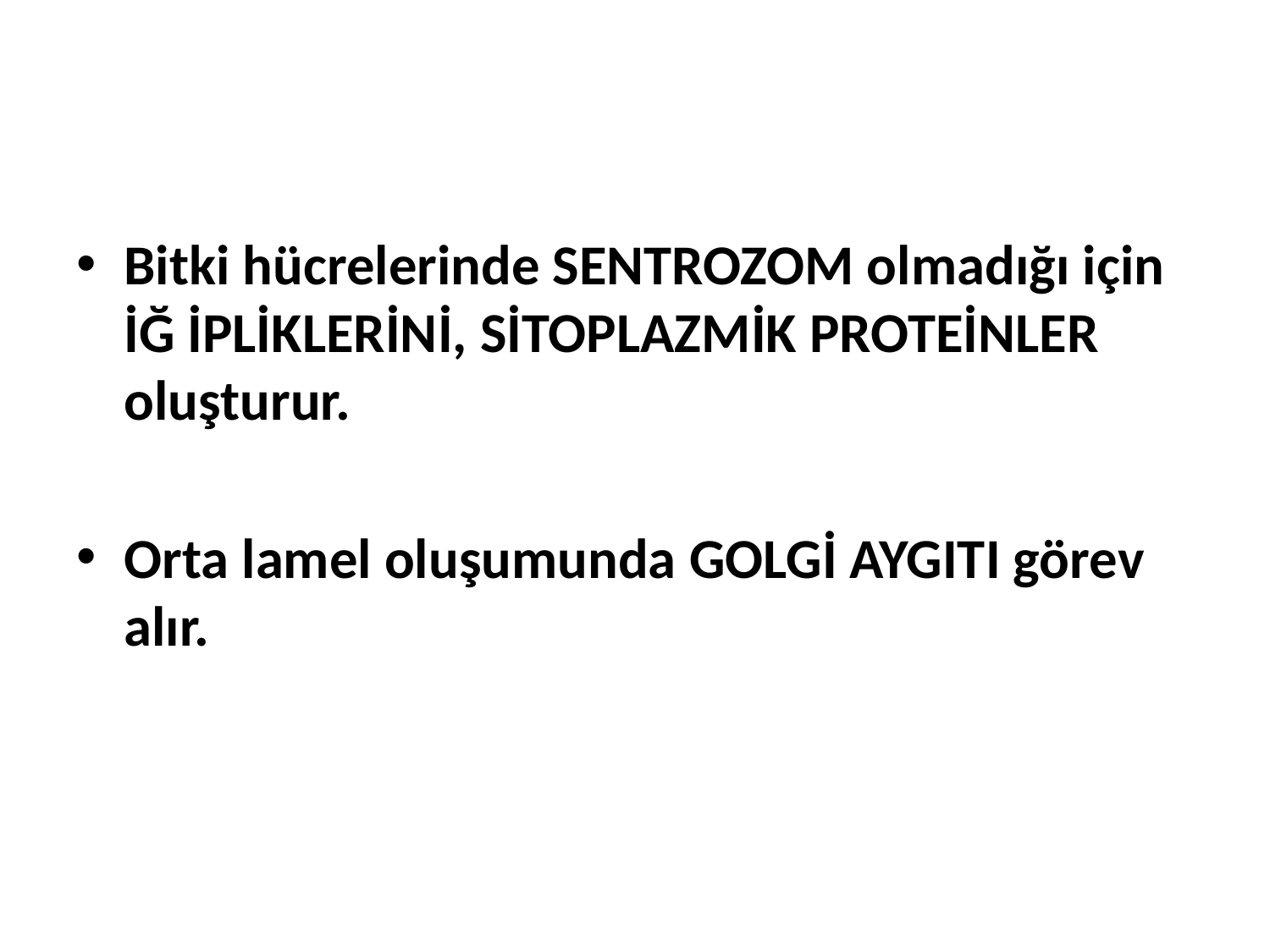

#
Bitki hücrelerinde SENTROZOM olmadığı için İĞ İPLİKLERİNİ, SİTOPLAZMİK PROTEİNLER oluşturur.

Orta lamel oluşumunda GOLGİ AYGITI görev alır.